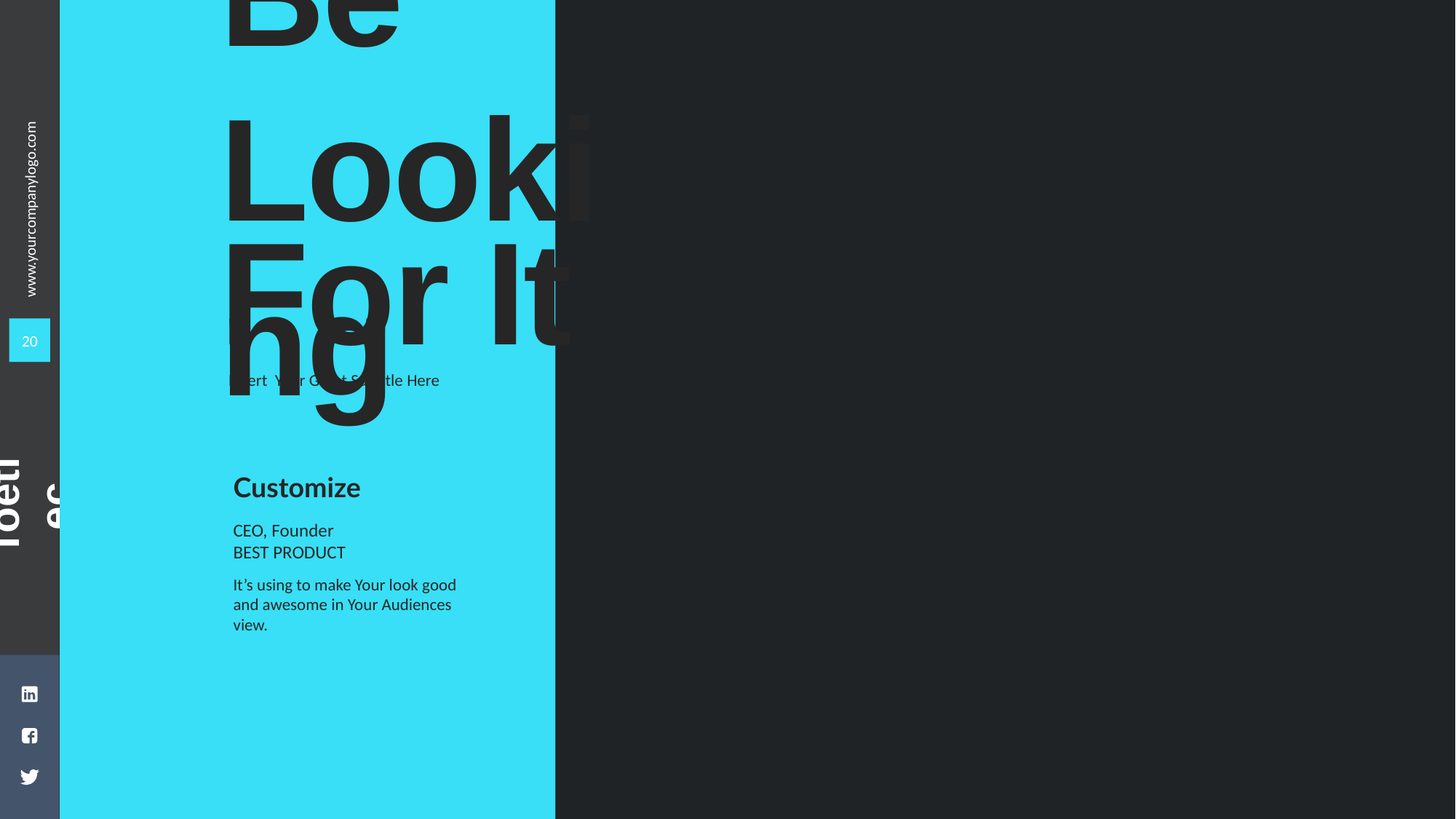

Be Looking
For It
20
Insert  Your Great Subtitle Here
Customize
CEO, Founder
BEST PRODUCT
It’s using to make Your look good and awesome in Your Audiences view.